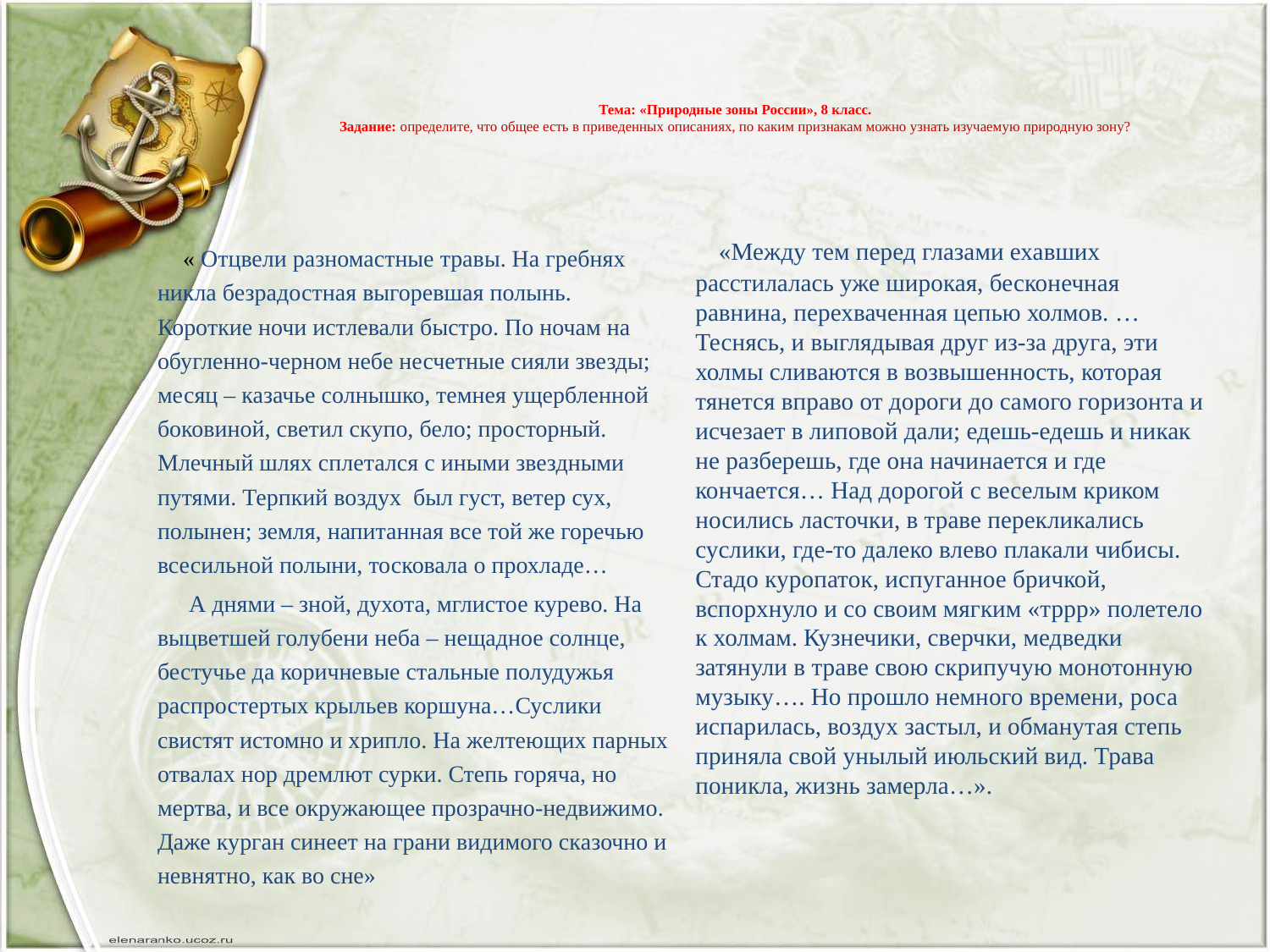

# Тема: «Природные зоны России», 8 класс. Задание: определите, что общее есть в приведенных описаниях, по каким признакам можно узнать изучаемую природную зону?

            « Отцвели разномастные травы. На гребнях никла безрадостная выгоревшая полынь. Короткие ночи истлевали быстро. По ночам на обугленно-черном небе несчетные сияли звезды; месяц – казачье солнышко, темнея ущербленной боковиной, светил скупо, бело; просторный. Млечный шлях сплетался с иными звездными путями. Терпкий воздух  был густ, ветер сух, полынен; земля, напитанная все той же горечью всесильной полыни, тосковала о прохладе…
             А днями – зной, духота, мглистое курево. На выцветшей голубени неба – нещадное солнце, бестучье да коричневые стальные полудужья распростертых крыльев коршуна…Суслики свистят истомно и хрипло. На желтеющих парных отвалах нор дремлют сурки. Степь горяча, но мертва, и все окружающее прозрачно-недвижимо. Даже курган синеет на грани видимого сказочно и невнятно, как во сне»

        «Между тем перед глазами ехавших расстилалась уже широкая, бесконечная равнина, перехваченная цепью холмов. …Теснясь, и выглядывая друг из-за друга, эти холмы сливаются в возвышенность, которая тянется вправо от дороги до самого горизонта и исчезает в липовой дали; едешь-едешь и никак не разберешь, где она начинается и где кончается… Над дорогой с веселым криком носились ласточки, в траве перекликались суслики, где-то далеко влево плакали чибисы. Стадо куропаток, испуганное бричкой, вспорхнуло и со своим мягким «тррр» полетело к холмам. Кузнечики, сверчки, медведки затянули в траве свою скрипучую монотонную музыку…. Но прошло немного времени, роса испарилась, воздух застыл, и обманутая степь приняла свой унылый июльский вид. Трава поникла, жизнь замерла…».